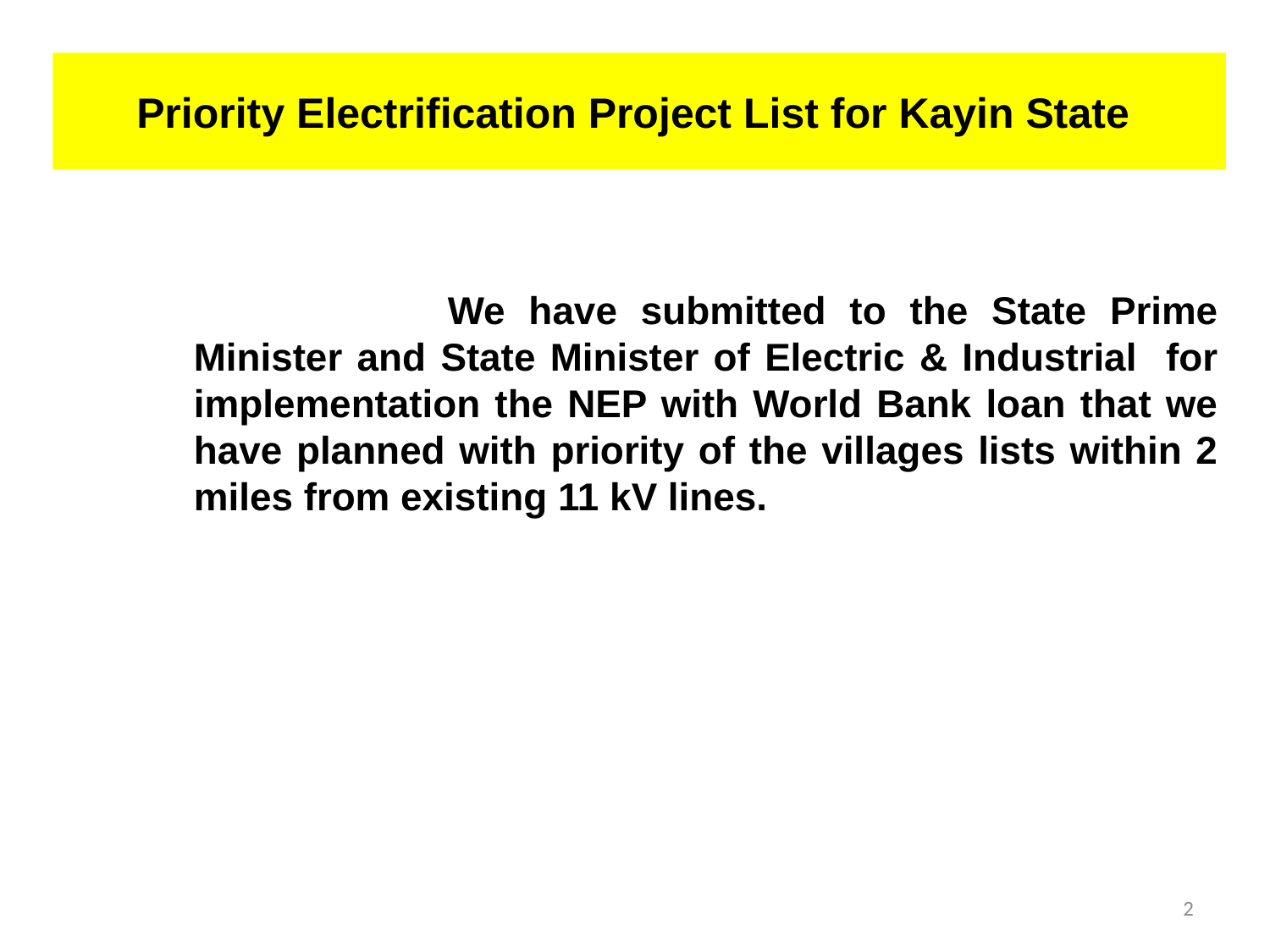

# Priority Electrification Project List for Kayin State
			We have submitted to the State Prime Minister and State Minister of Electric & Industrial  for implementation the NEP with World Bank loan that we have planned with priority of the villages lists within 2 miles from existing 11 kV lines.

2